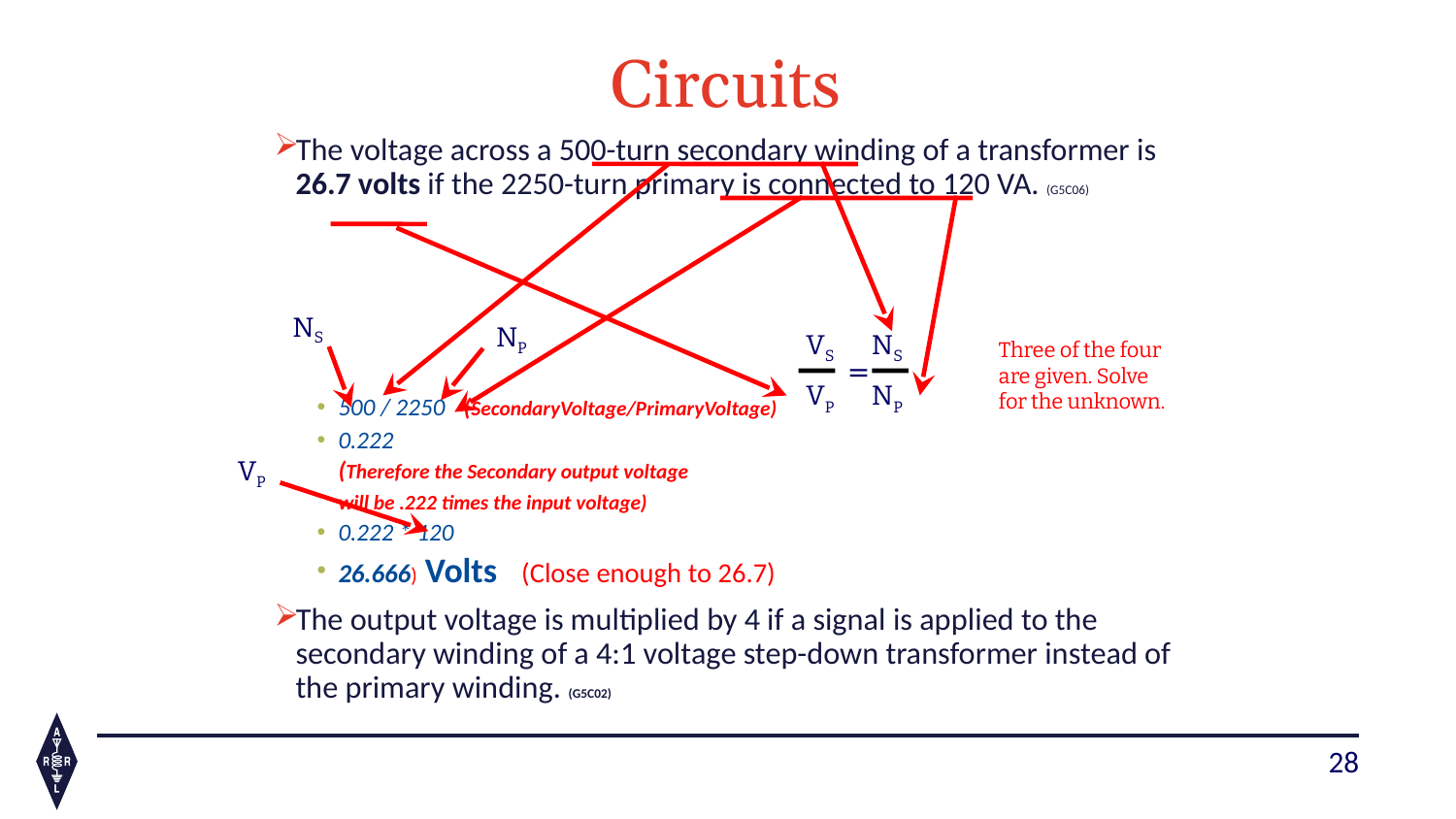

# Circuits
The voltage across a 500-turn secondary winding of a transformer is 26.7 volts if the 2250-turn primary is connected to 120 VA. (G5C06)

500 / 2250	(SecondaryVoltage/PrimaryVoltage)
0.222
			(Therefore the Secondary output voltage
			will be .222 times the input voltage)
0.222 * 120
26.666) Volts   (Close enough to 26.7)
The output voltage is multiplied by 4 if a signal is applied to the secondary winding of a 4:1 voltage step-down transformer instead of the primary winding. (G5C02)

NS
NP
VS       NS
VP       NP
Three of the four are given. Solve for the unknown.
=

VP

28